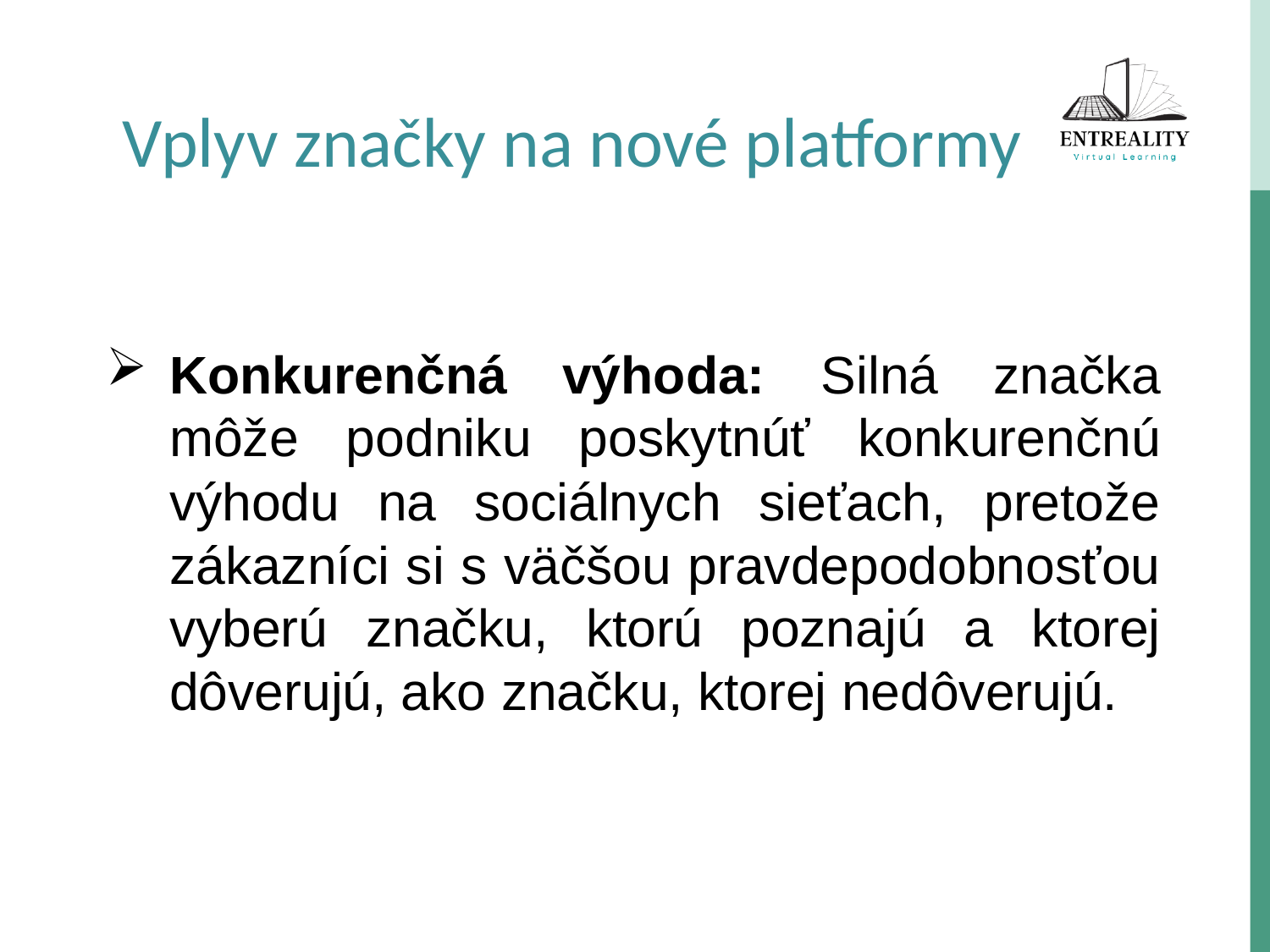

Vplyv značky na nové platformy
Konkurenčná výhoda: Silná značka môže podniku poskytnúť konkurenčnú výhodu na sociálnych sieťach, pretože zákazníci si s väčšou pravdepodobnosťou vyberú značku, ktorú poznajú a ktorej dôverujú, ako značku, ktorej nedôverujú.